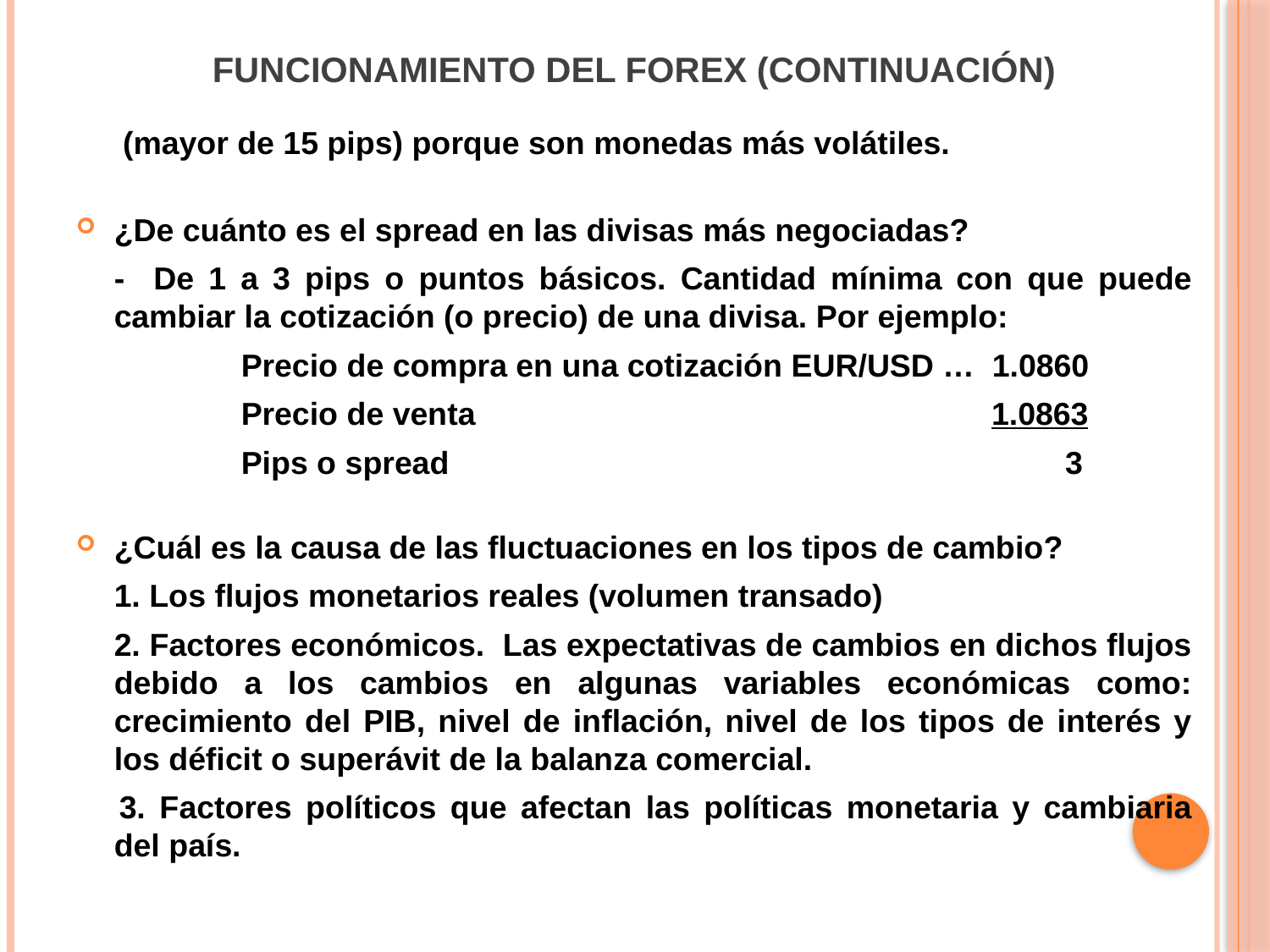

# Funcionamiento del forex (continuación)
	 (mayor de 15 pips) porque son monedas más volátiles.

¿De cuánto es el spread en las divisas más negociadas?
	-  De 1 a 3 pips o puntos básicos. Cantidad mínima con que puede cambiar la cotización (o precio) de una divisa. Por ejemplo:
		Precio de compra en una cotización EUR/USD …  1.0860
		Precio de venta				             1.0863
		Pips o spread					       3

¿Cuál es la causa de las fluctuaciones en los tipos de cambio?
	1. Los flujos monetarios reales (volumen transado)
	2. Factores económicos.  Las expectativas de cambios en dichos flujos debido a los cambios en algunas variables económicas como: crecimiento del PIB, nivel de inflación, nivel de los tipos de interés y los déficit o superávit de la balanza comercial.
 	3. Factores políticos que afectan las políticas monetaria y cambiaria del país.